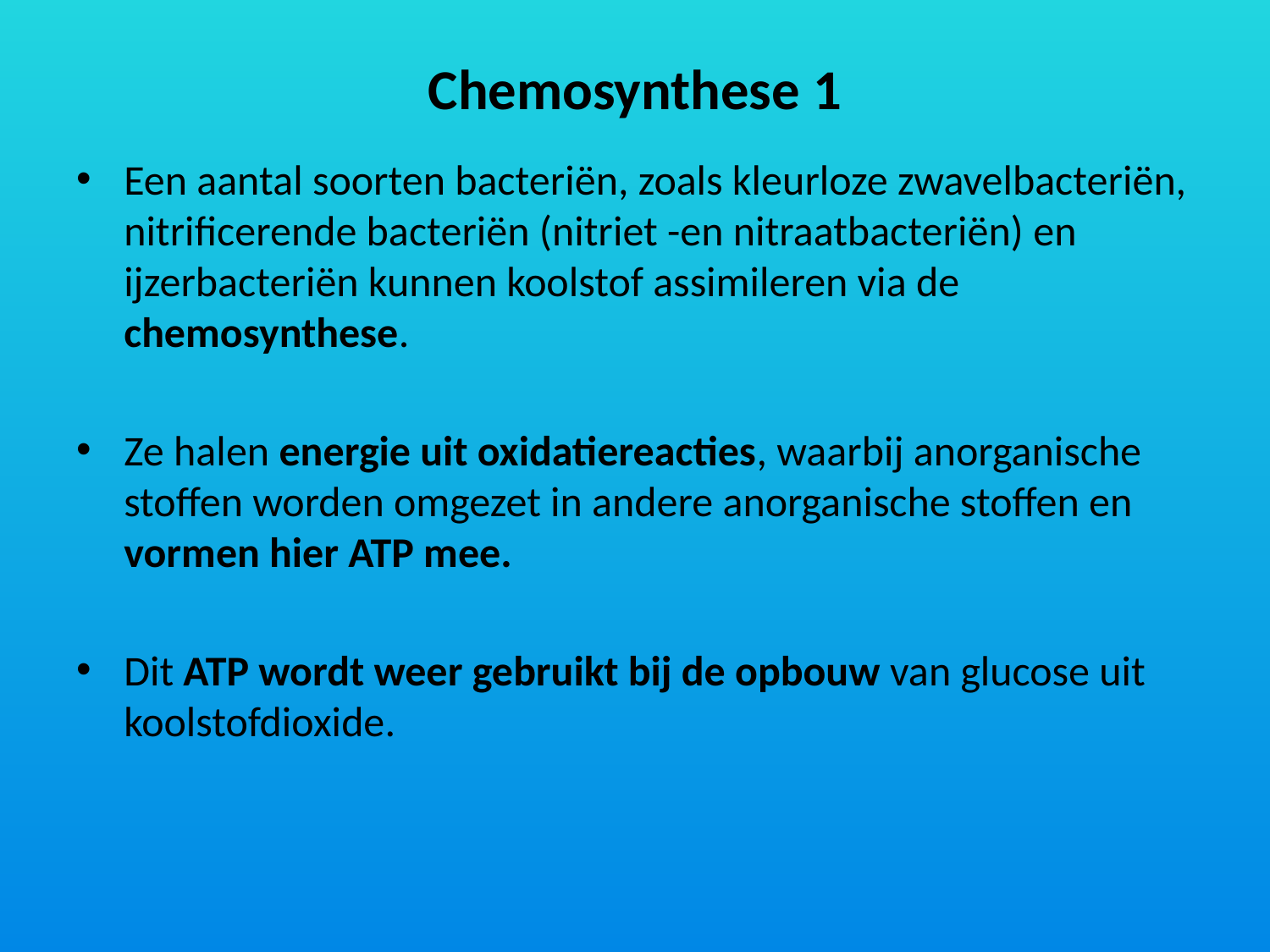

# Chemosynthese 1
Een aantal soorten bacteriën, zoals kleurloze zwavelbacteriën, nitrificerende bacteriën (nitriet -en nitraatbacteriën) en ijzerbacteriën kunnen koolstof assimileren via de chemosynthese.

Ze halen energie uit oxidatiereacties, waarbij anorganische stoffen worden omgezet in andere anorganische stoffen en vormen hier ATP mee.

Dit ATP wordt weer gebruikt bij de opbouw van glucose uit koolstofdioxide.